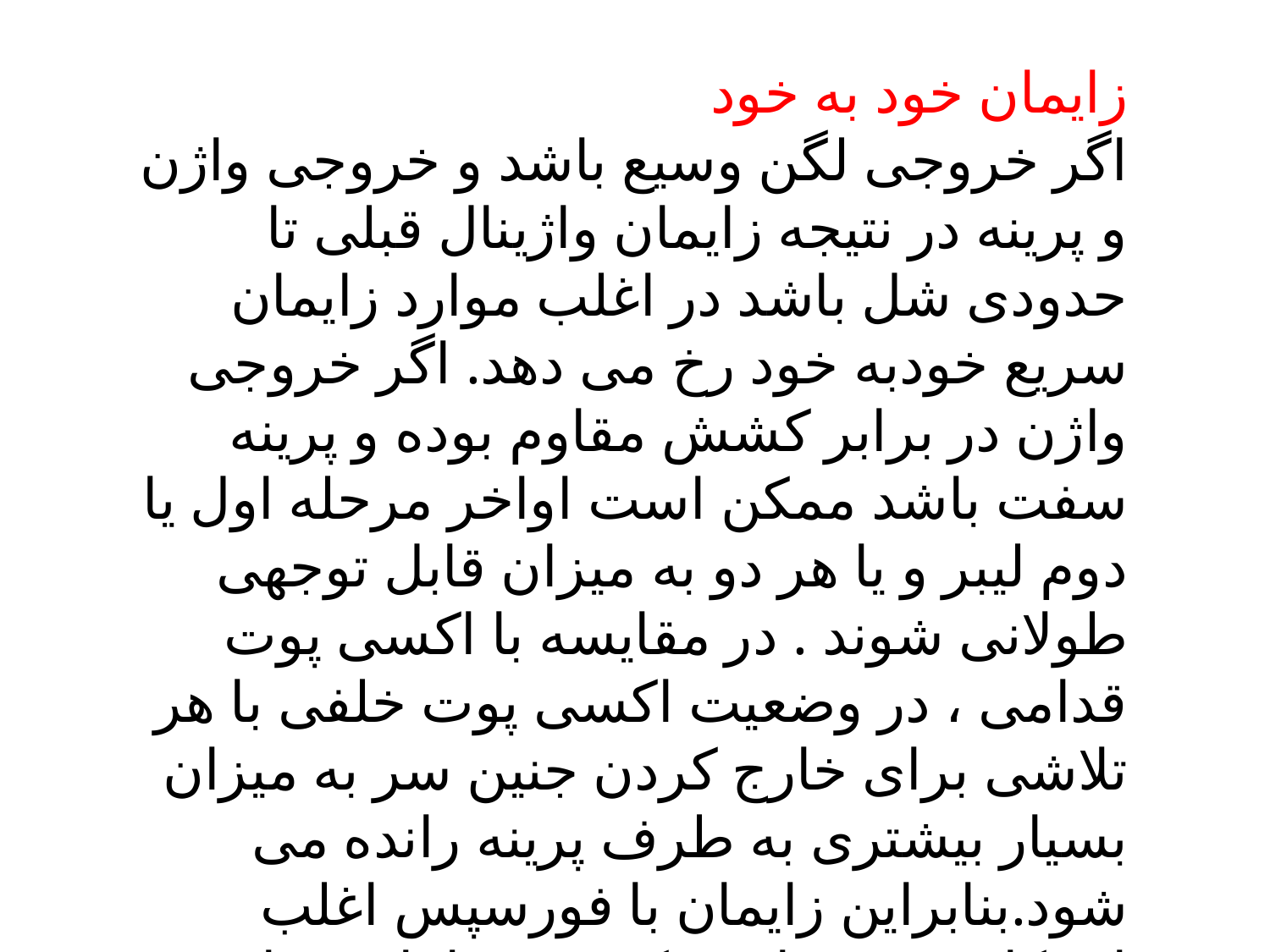

زایمان خود به خود
اگر خروجی لگن وسیع باشد و خروجی واژن و پرینه در نتیجه زایمان واژینال قبلی تا حدودی شل باشد در اغلب موارد زایمان سریع خودبه خود رخ می دهد. اگر خروجی واژن در برابر کشش مقاوم بوده و پرینه سفت باشد ممکن است اواخر مرحله اول یا دوم لیبر و یا هر دو به میزان قابل توجهی طولانی شوند . در مقایسه با اکسی پوت قدامی ، در وضعیت اکسی پوت خلفی با هر تلاشی برای خارج کردن جنین سر به میزان بسیار بیشتری به طرف پرینه رانده می شود.بنابراین زایمان با فورسپس اغلب اندیکاسیون پیدا می کند معمولا اپی زیاتومی وسیع ضرورت دارد.